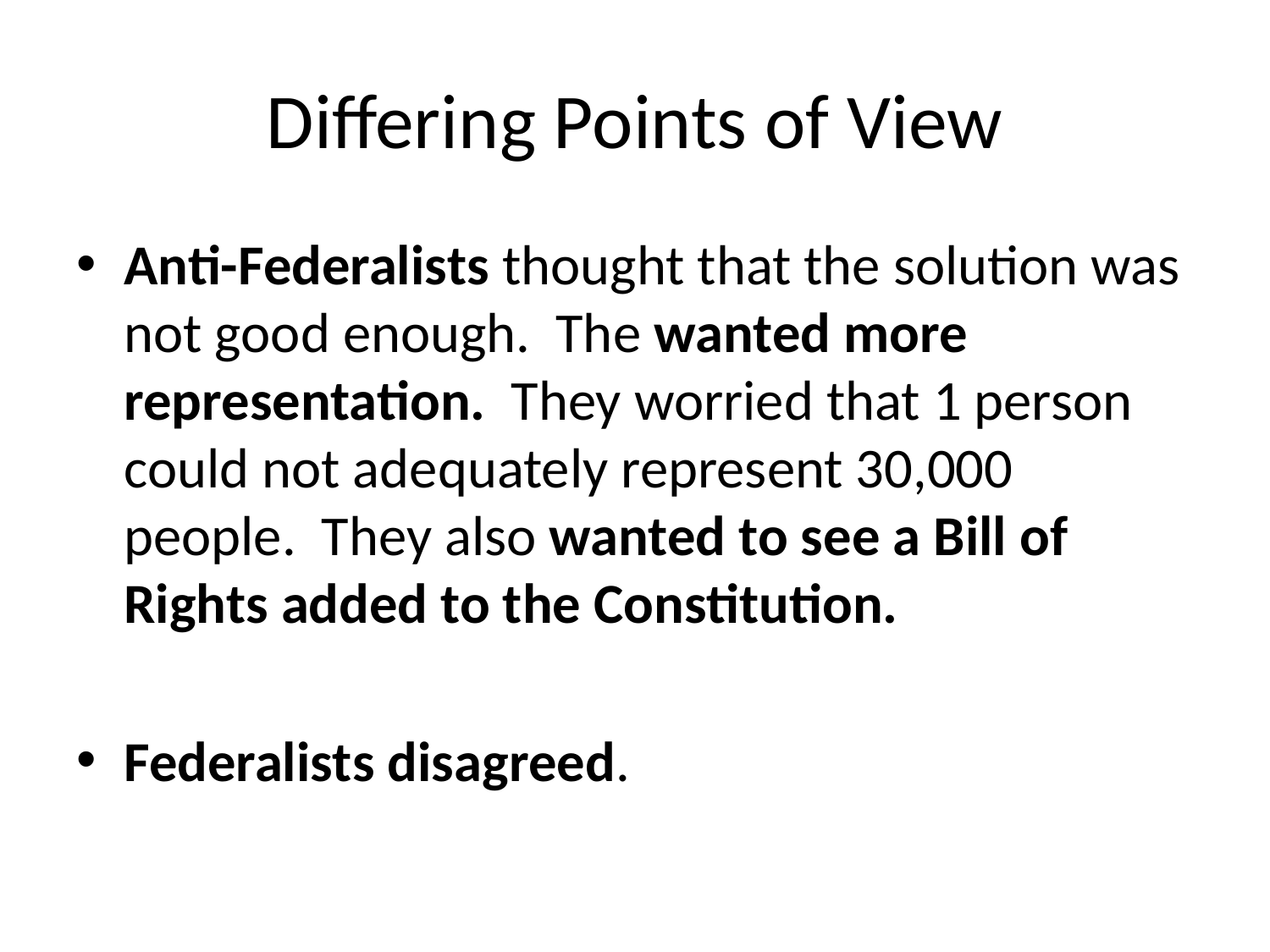

# Differing Points of View
Anti-Federalists thought that the solution was not good enough.  The wanted more representation.  They worried that 1 person could not adequately represent 30,000 people.  They also wanted to see a Bill of Rights added to the Constitution.

Federalists disagreed.